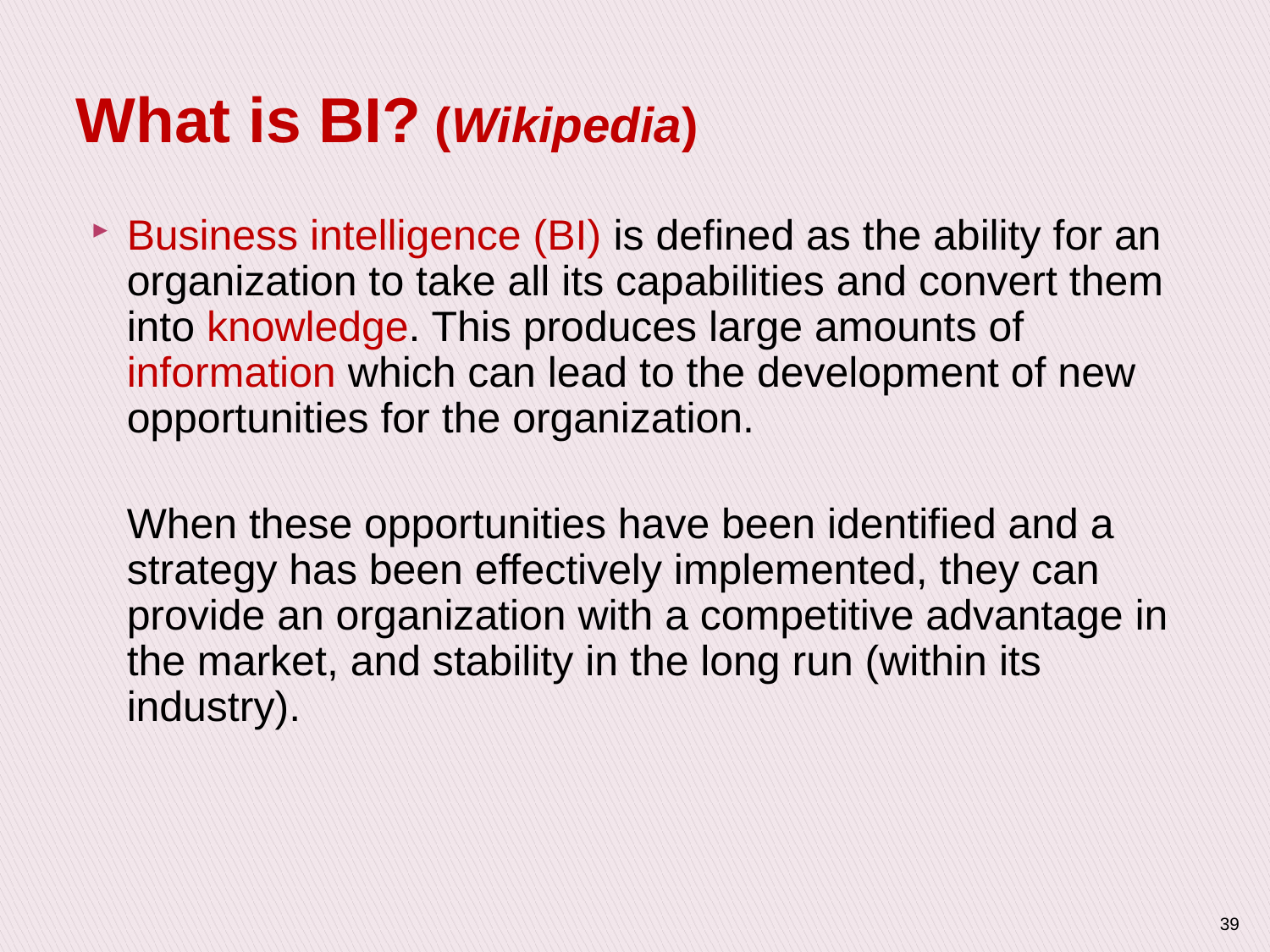

# What is BI? (Wikipedia)
Business intelligence (BI) is defined as the ability for an organization to take all its capabilities and convert them into knowledge. This produces large amounts of information which can lead to the development of new opportunities for the organization.

   When these opportunities have been identified and a strategy has been effectively implemented, they can provide an organization with a competitive advantage in the market, and stability in the long run (within its industry).

39